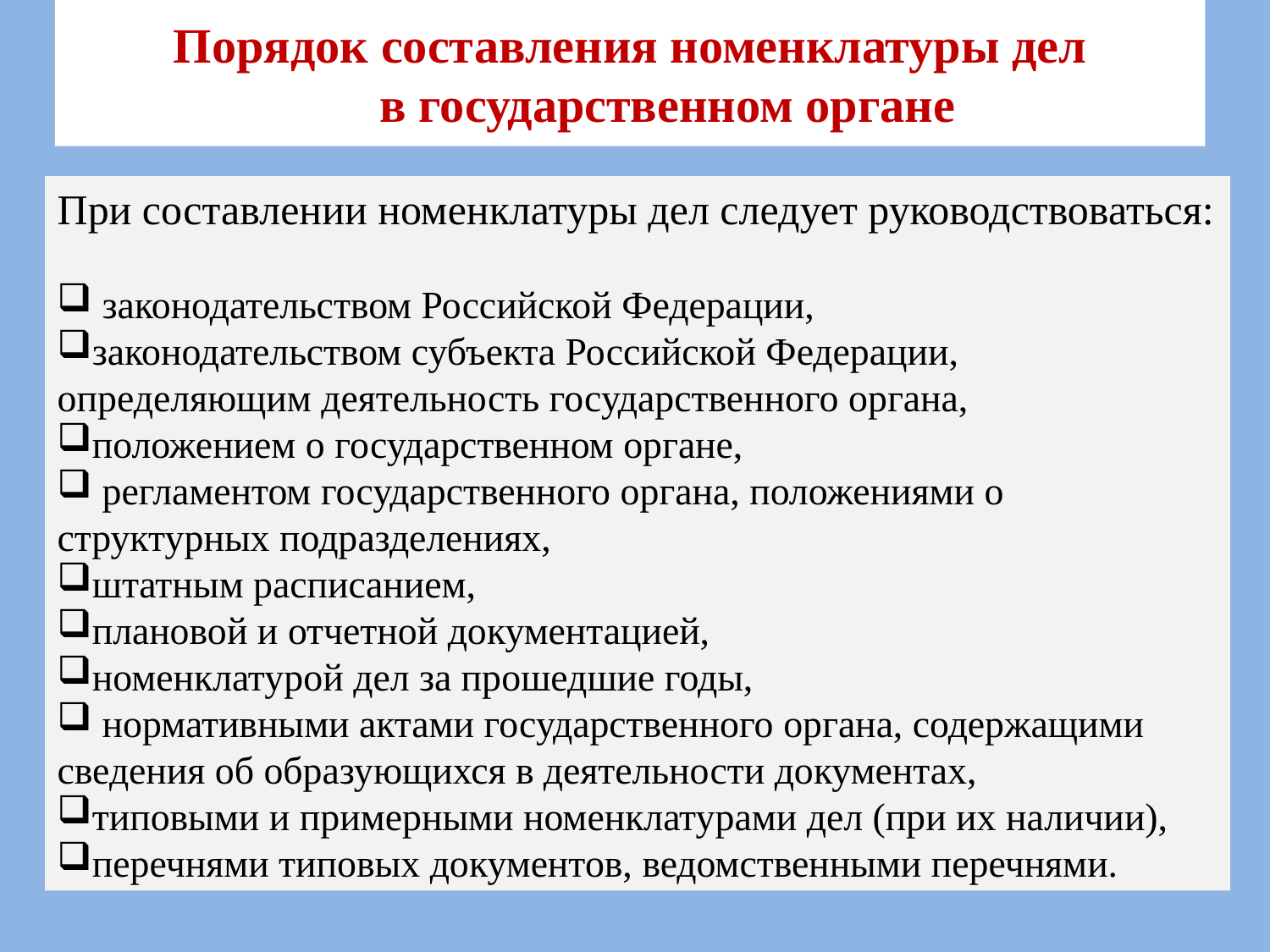

# Порядок составления номенклатуры дел в государственном органе
При составлении номенклатуры дел следует руководствоваться:

 законодательством Российской Федерации,
законодательством субъекта Российской Федерации, определяющим деятельность государственного органа,
положением о государственном органе,
 регламентом государственного органа, положениями о структурных подразделениях,
штатным расписанием,
плановой и отчетной документацией,
номенклатурой дел за прошедшие годы,
 нормативными актами государственного органа, содержащими сведения об образующихся в деятельности документах,
типовыми и примерными номенклатурами дел (при их наличии),
перечнями типовых документов, ведомственными перечнями.